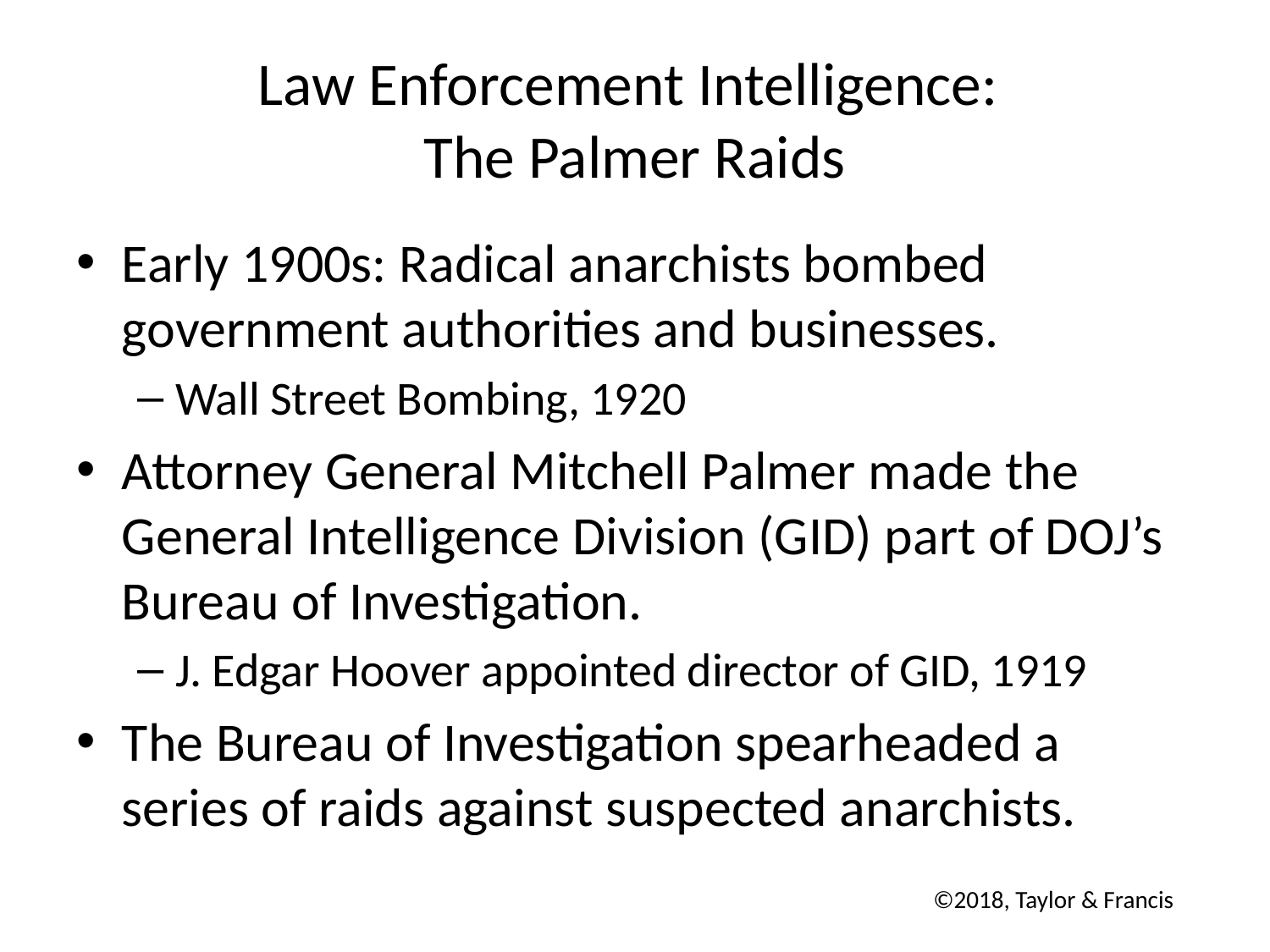

# Law Enforcement Intelligence: The Palmer Raids
Early 1900s: Radical anarchists bombed government authorities and businesses.
Wall Street Bombing, 1920
Attorney General Mitchell Palmer made the General Intelligence Division (GID) part of DOJ’s Bureau of Investigation.
J. Edgar Hoover appointed director of GID, 1919
The Bureau of Investigation spearheaded a series of raids against suspected anarchists.
©2018, Taylor & Francis